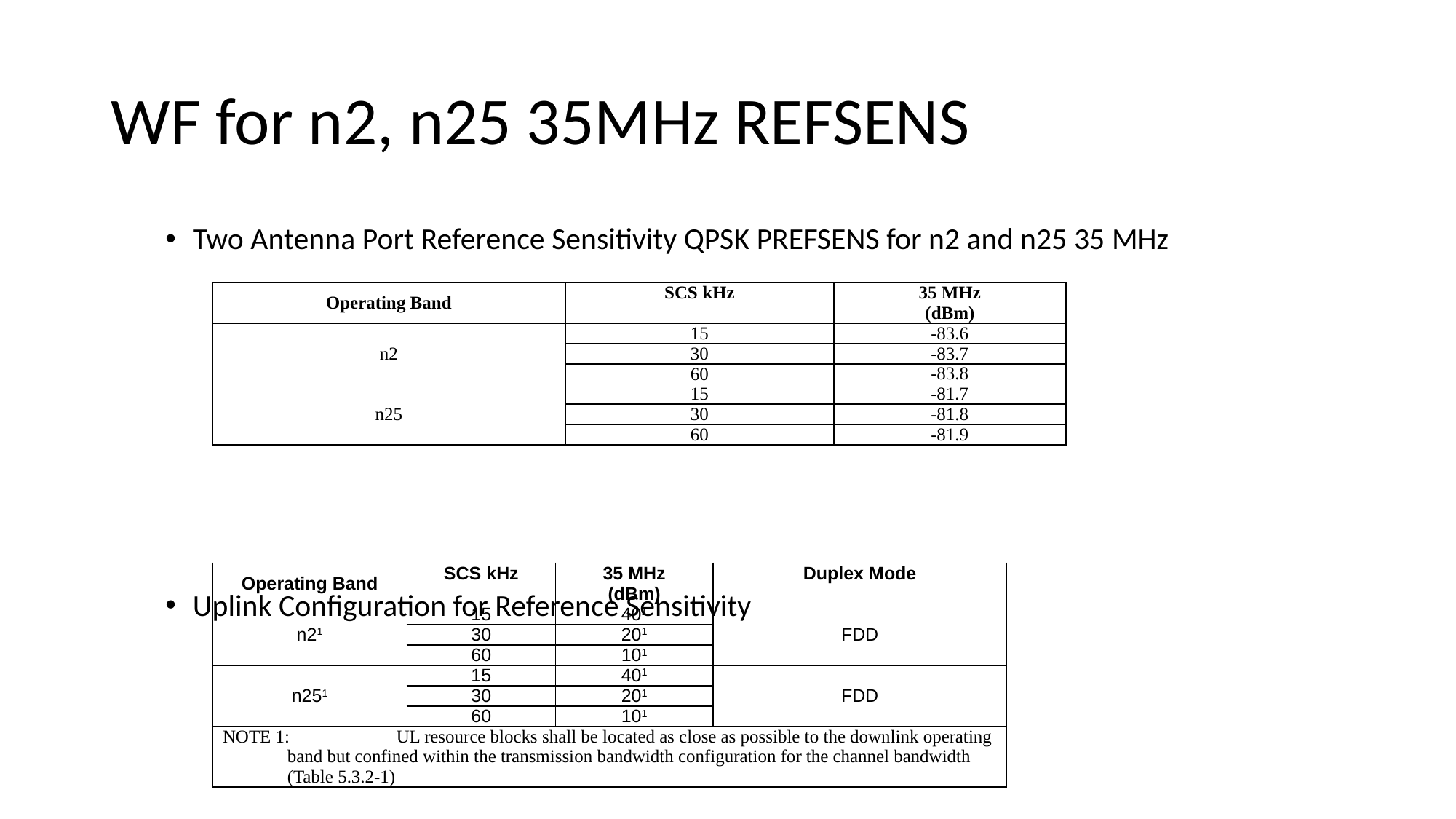

# WF for n2, n25 35MHz REFSENS
Two Antenna Port Reference Sensitivity QPSK PREFSENS for n2 and n25 35 MHz

Uplink Configuration for Reference Sensitivity

| Operating Band | SCS kHz | 35 MHz (dBm) |
| --- | --- | --- |
| n2 | 15 | -83.6 |
|  | 30 | -83.7 |
|  | 60 | -83.8 |
| n25 | 15 | -81.7 |
|  | 30 | -81.8 |
|  | 60 | -81.9 |
| Operating Band | SCS kHz | 35 MHz (dBm) | Duplex Mode |
| --- | --- | --- | --- |
| n21 | 15 | 401 | FDD |
|  | 30 | 201 |  |
|  | 60 | 101 |  |
| n251 | 15 | 401 | FDD |
|  | 30 | 201 |  |
|  | 60 | 101 |  |
| NOTE 1: UL resource blocks shall be located as close as possible to the downlink operating band but confined within the transmission bandwidth configuration for the channel bandwidth (Table 5.3.2-1) |  |  |  |